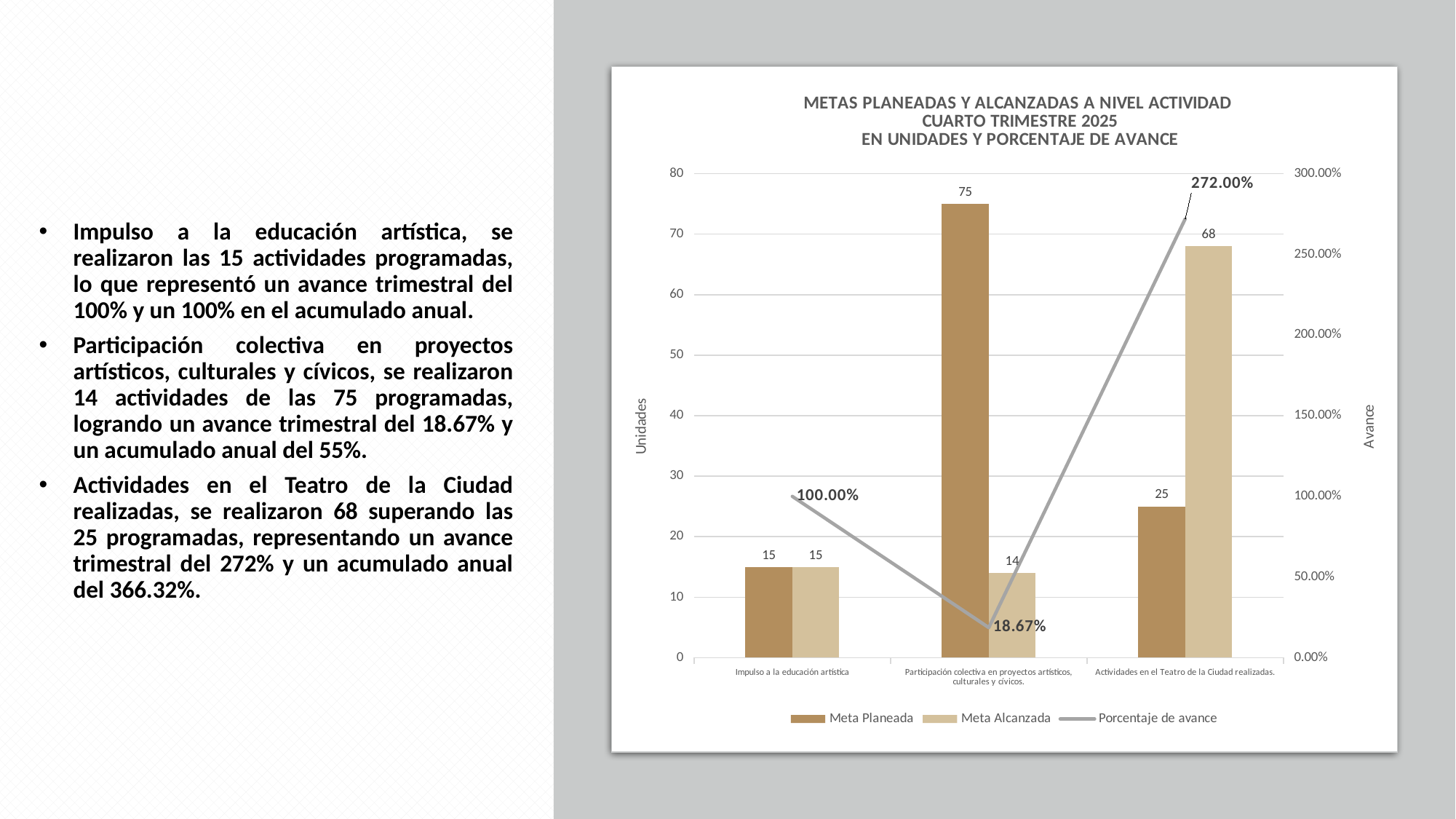

### Chart: METAS PLANEADAS Y ALCANZADAS A NIVEL ACTIVIDAD
CUARTO TRIMESTRE 2025
EN UNIDADES Y PORCENTAJE DE AVANCE

| Category | Meta Planeada | Meta Alcanzada |  |
|---|---|---|---|
| Impulso a la educación artística | 15.0 | 15.0 | 1.0 |
| Participación colectiva en proyectos artísticos, culturales y cívicos. | 75.0 | 14.0 | 0.18666666666666668 |
| Actividades en el Teatro de la Ciudad realizadas. | 25.0 | 68.0 | 2.72 |
Impulso a la educación artística, se realizaron las 15 actividades programadas, lo que representó un avance trimestral del 100% y un 100% en el acumulado anual.
Participación colectiva en proyectos artísticos, culturales y cívicos, se realizaron 14 actividades de las 75 programadas, logrando un avance trimestral del 18.67% y un acumulado anual del 55%.
Actividades en el Teatro de la Ciudad realizadas, se realizaron 68 superando las 25 programadas, representando un avance trimestral del 272% y un acumulado anual del 366.32%.